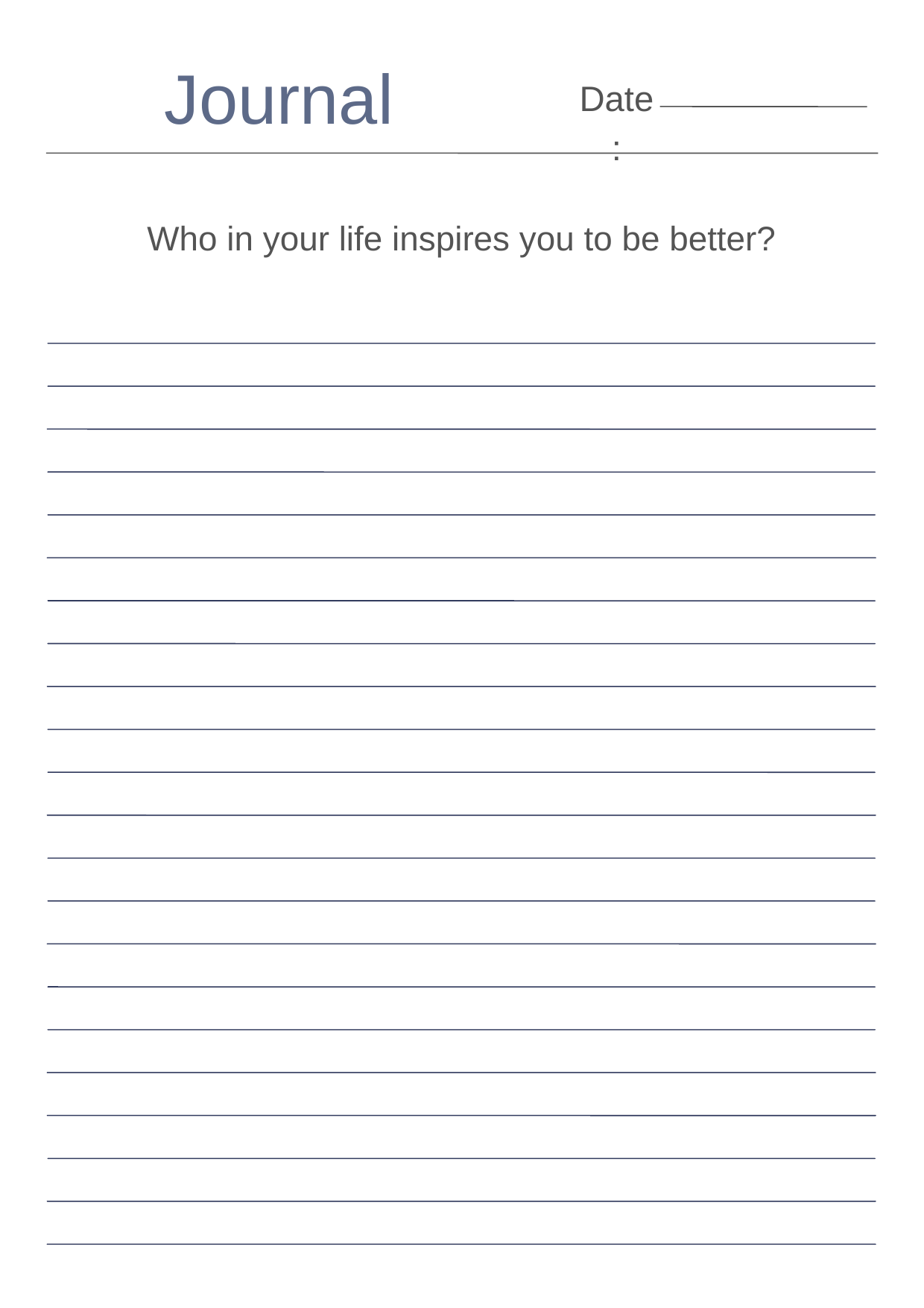

Journal
Date:

Who in your life inspires you to be better?